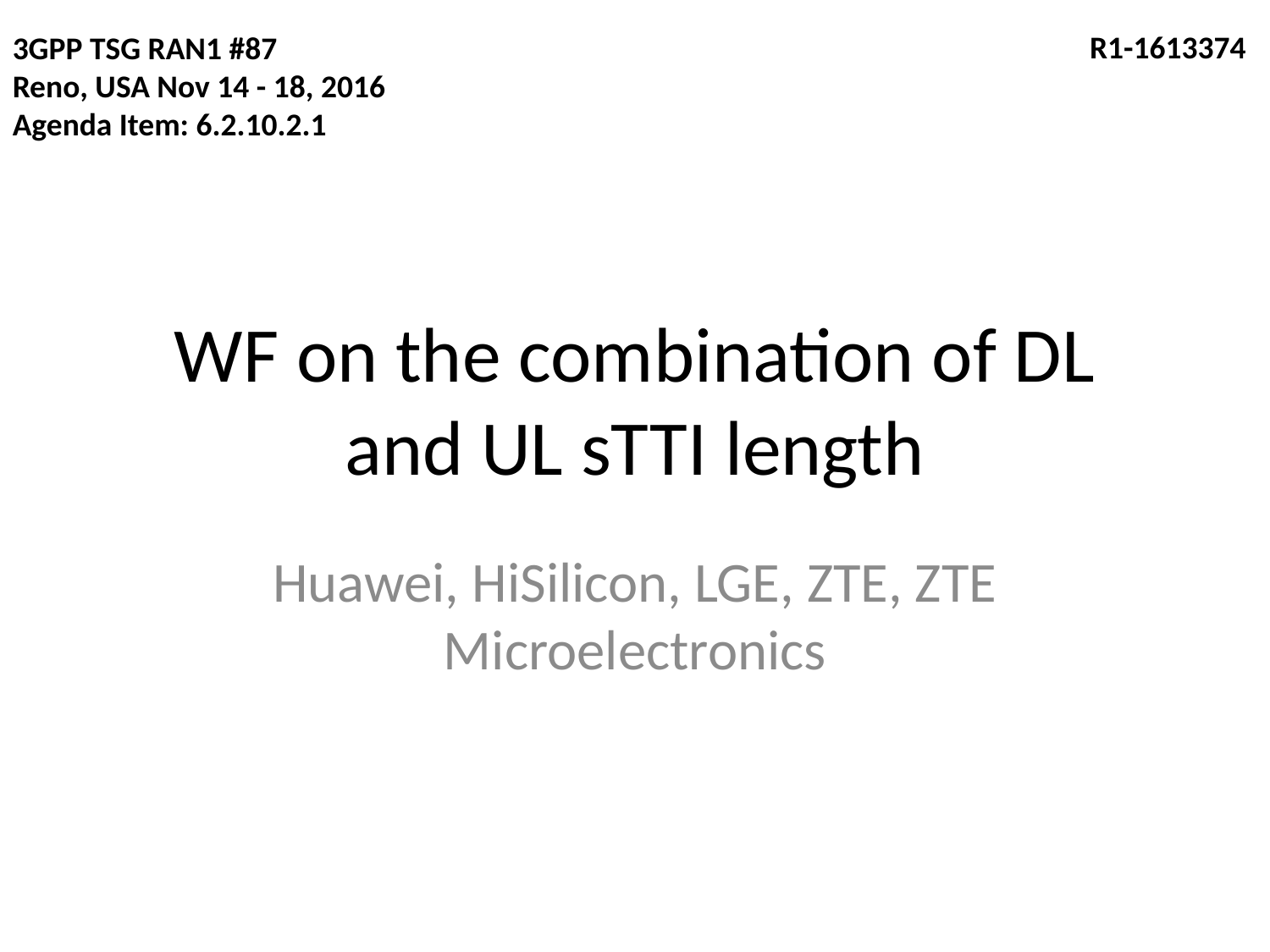

3GPP TSG RAN1 #87
Reno, USA Nov 14 - 18, 2016
Agenda Item: 6.2.10.2.1

 R1-1613374
# WF on the combination of DL and UL sTTI length
Huawei, HiSilicon, LGE, ZTE, ZTE Microelectronics